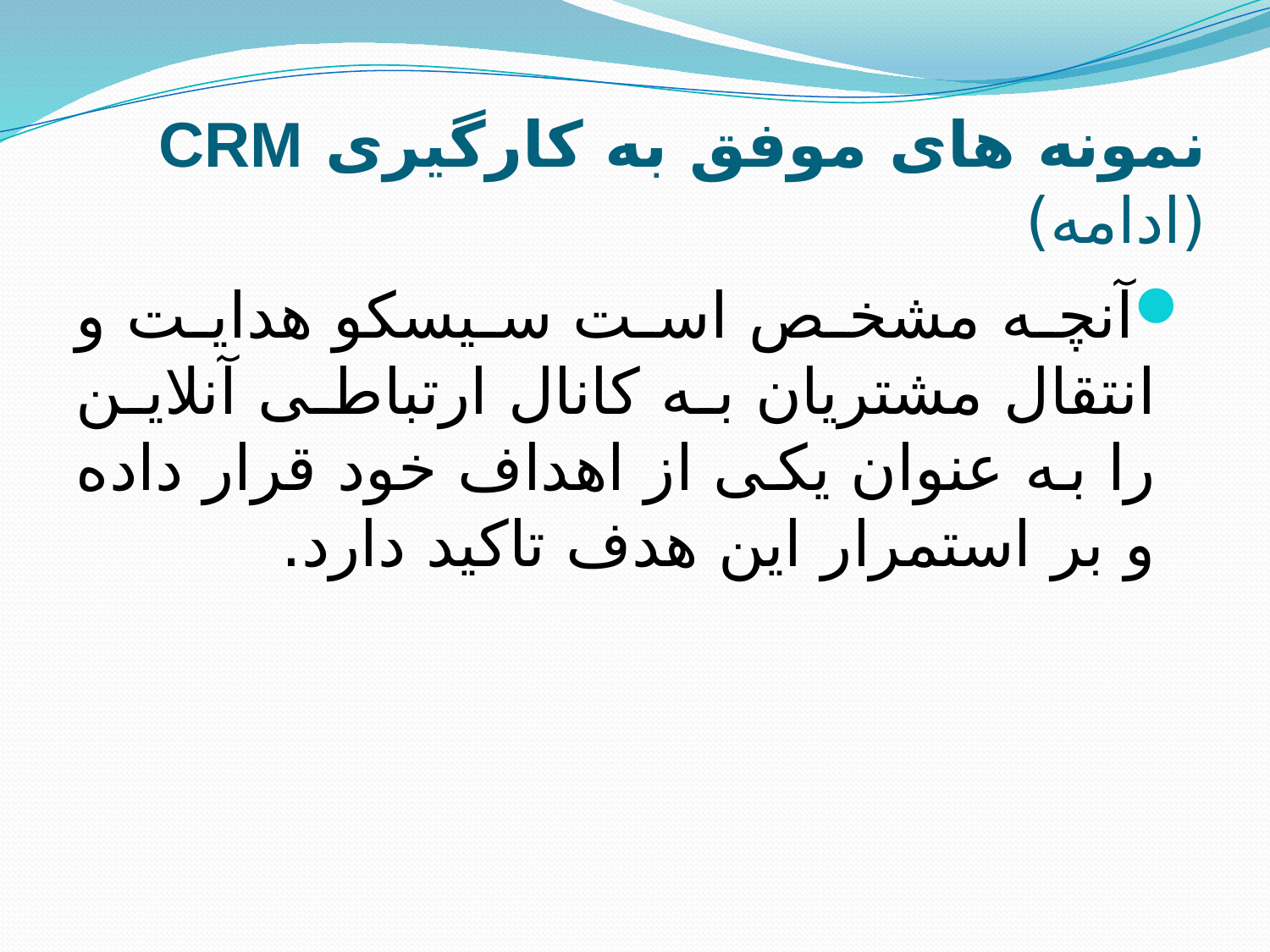

# نمونه های موفق به کارگیری CRM (ادامه)
آنچه مشخص است سیسکو هدایت و انتقال مشتریان به کانال ارتباطی آنلاین را به عنوان یکی از اهداف خود قرار داده و بر استمرار این هدف تاکید دارد.